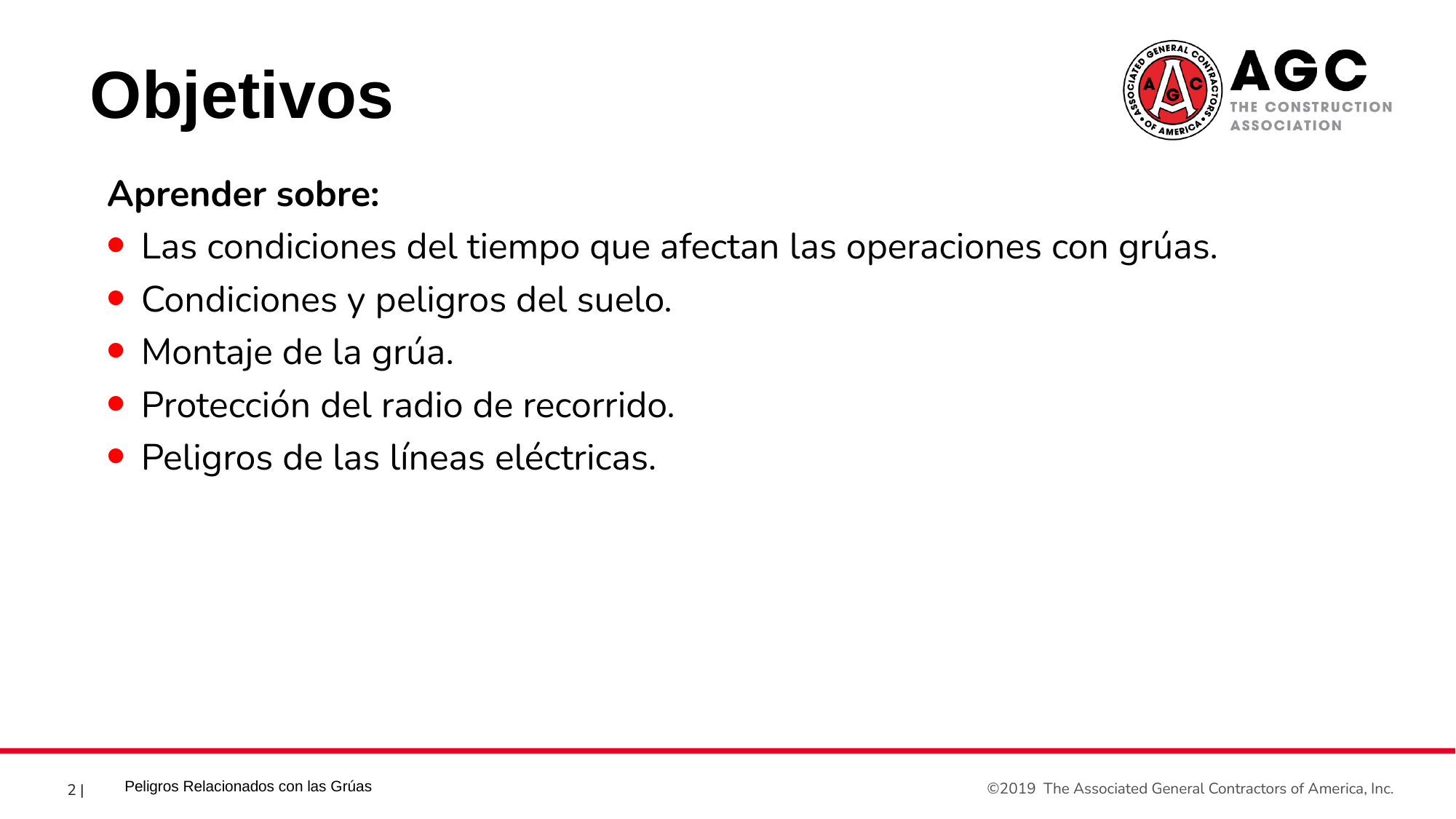

Objetivos
Aprender sobre:
Las condiciones del tiempo que afectan las operaciones con grúas.
Condiciones y peligros del suelo.
Montaje de la grúa.
Protección del radio de recorrido.
Peligros de las líneas eléctricas.
Peligros Relacionados con las Grúas